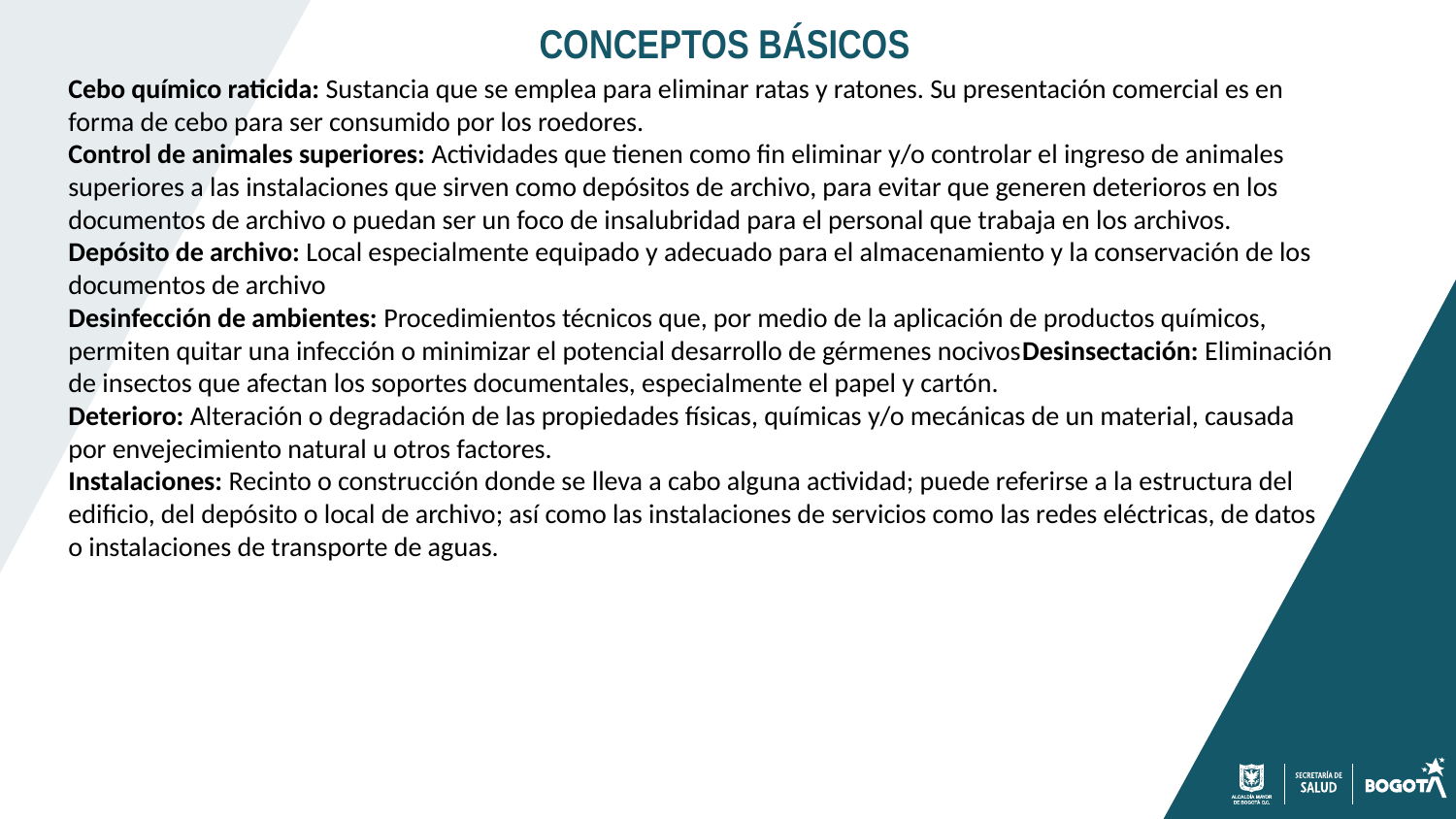

CONCEPTOS BÁSICOS

Cebo químico raticida: Sustancia que se emplea para eliminar ratas y ratones. Su presentación comercial es en forma de cebo para ser consumido por los roedores.
Control de animales superiores: Actividades que tienen como fin eliminar y/o controlar el ingreso de animales superiores a las instalaciones que sirven como depósitos de archivo, para evitar que generen deterioros en los documentos de archivo o puedan ser un foco de insalubridad para el personal que trabaja en los archivos.
Depósito de archivo: Local especialmente equipado y adecuado para el almacenamiento y la conservación de los documentos de archivo
Desinfección de ambientes: Procedimientos técnicos que, por medio de la aplicación de productos químicos, permiten quitar una infección o minimizar el potencial desarrollo de gérmenes nocivosDesinsectación: Eliminación de insectos que afectan los soportes documentales, especialmente el papel y cartón.
Deterioro: Alteración o degradación de las propiedades físicas, químicas y/o mecánicas de un material, causada por envejecimiento natural u otros factores.
Instalaciones: Recinto o construcción donde se lleva a cabo alguna actividad; puede referirse a la estructura del edificio, del depósito o local de archivo; así como las instalaciones de servicios como las redes eléctricas, de datos o instalaciones de transporte de aguas.